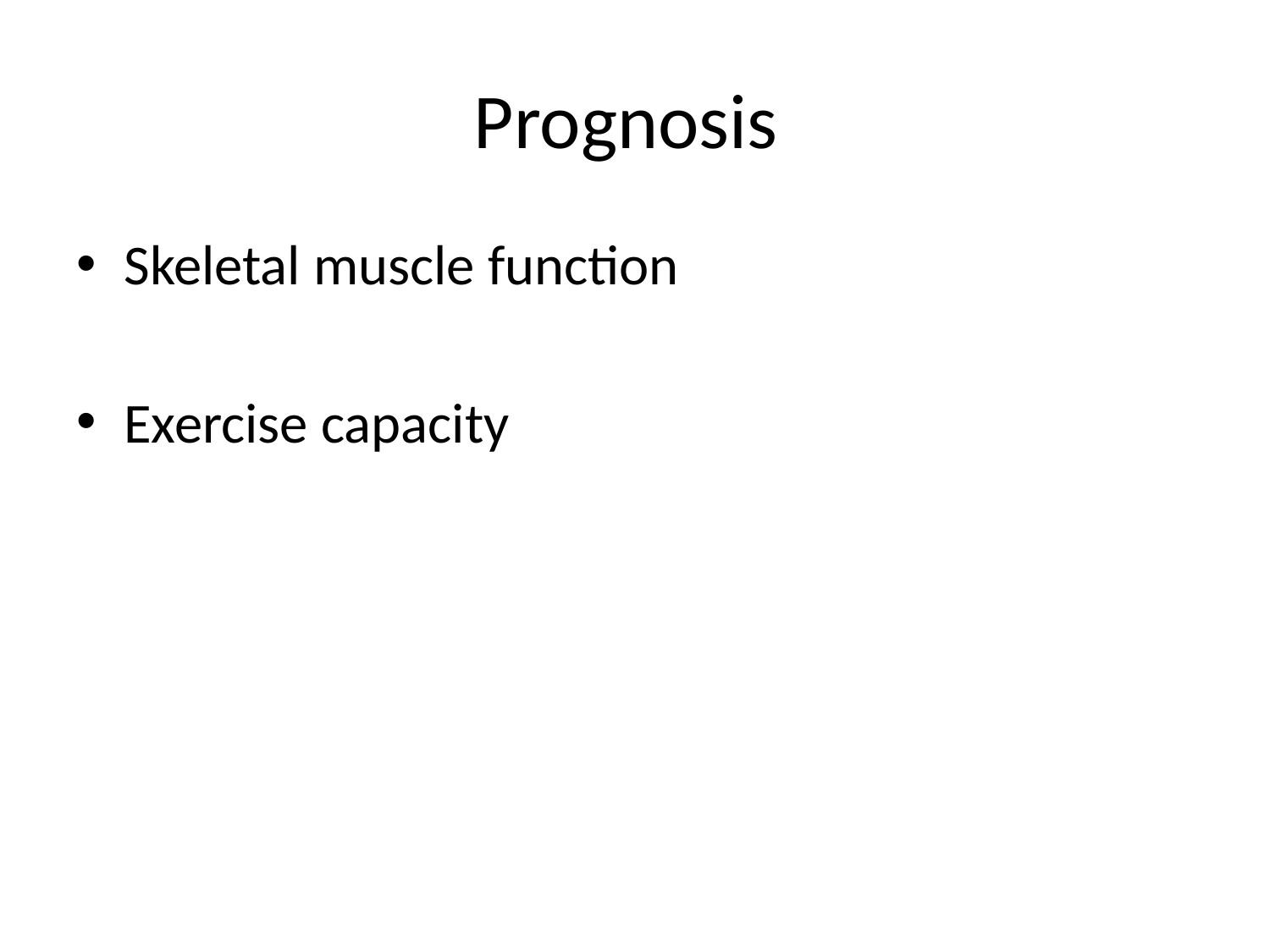

# Prognosis
Skeletal muscle function

Exercise capacity